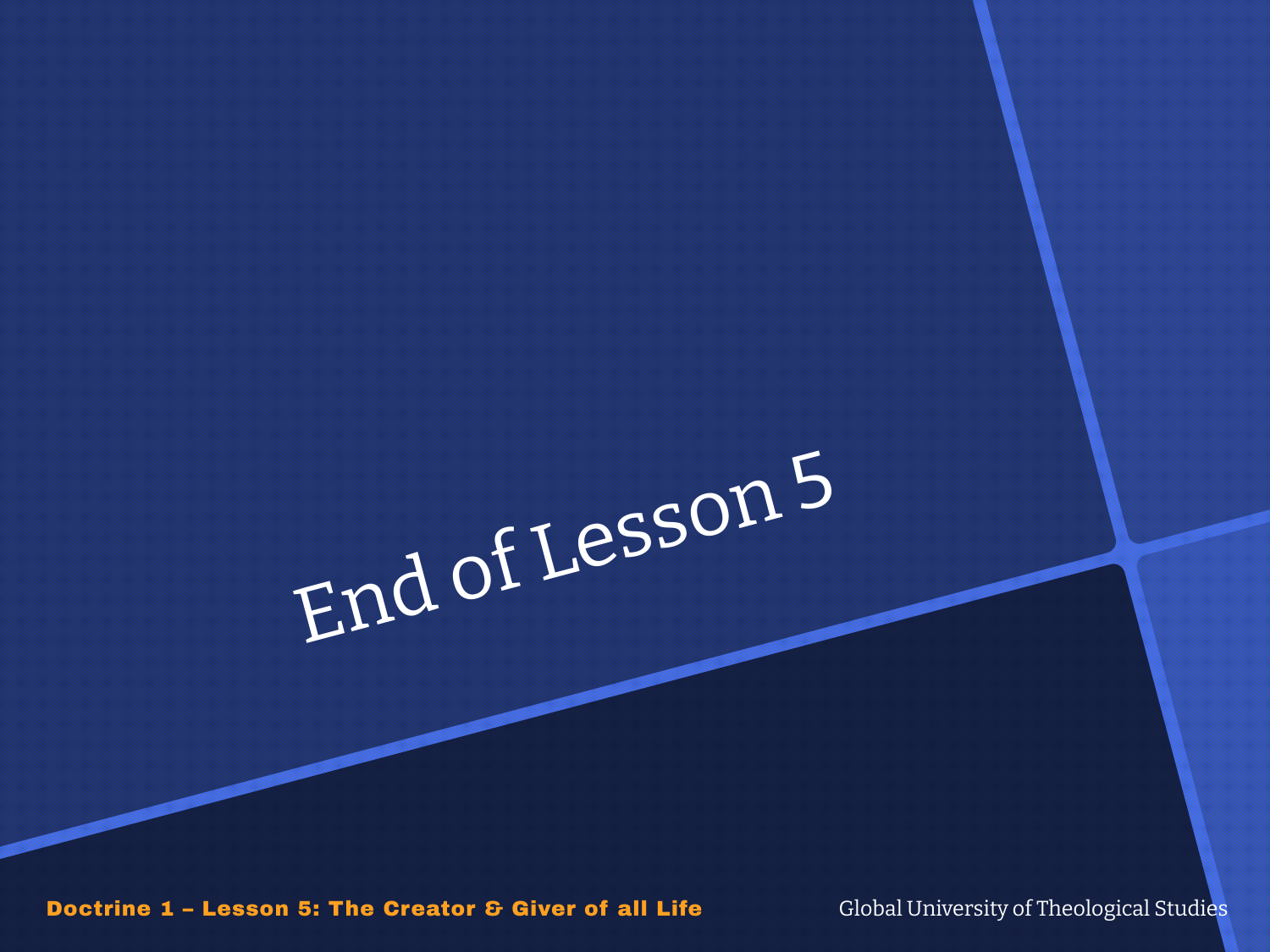

# End of Lesson 5
Doctrine 1 – Lesson 5: The Creator & Giver of all Life                 Global University of Theological Studies